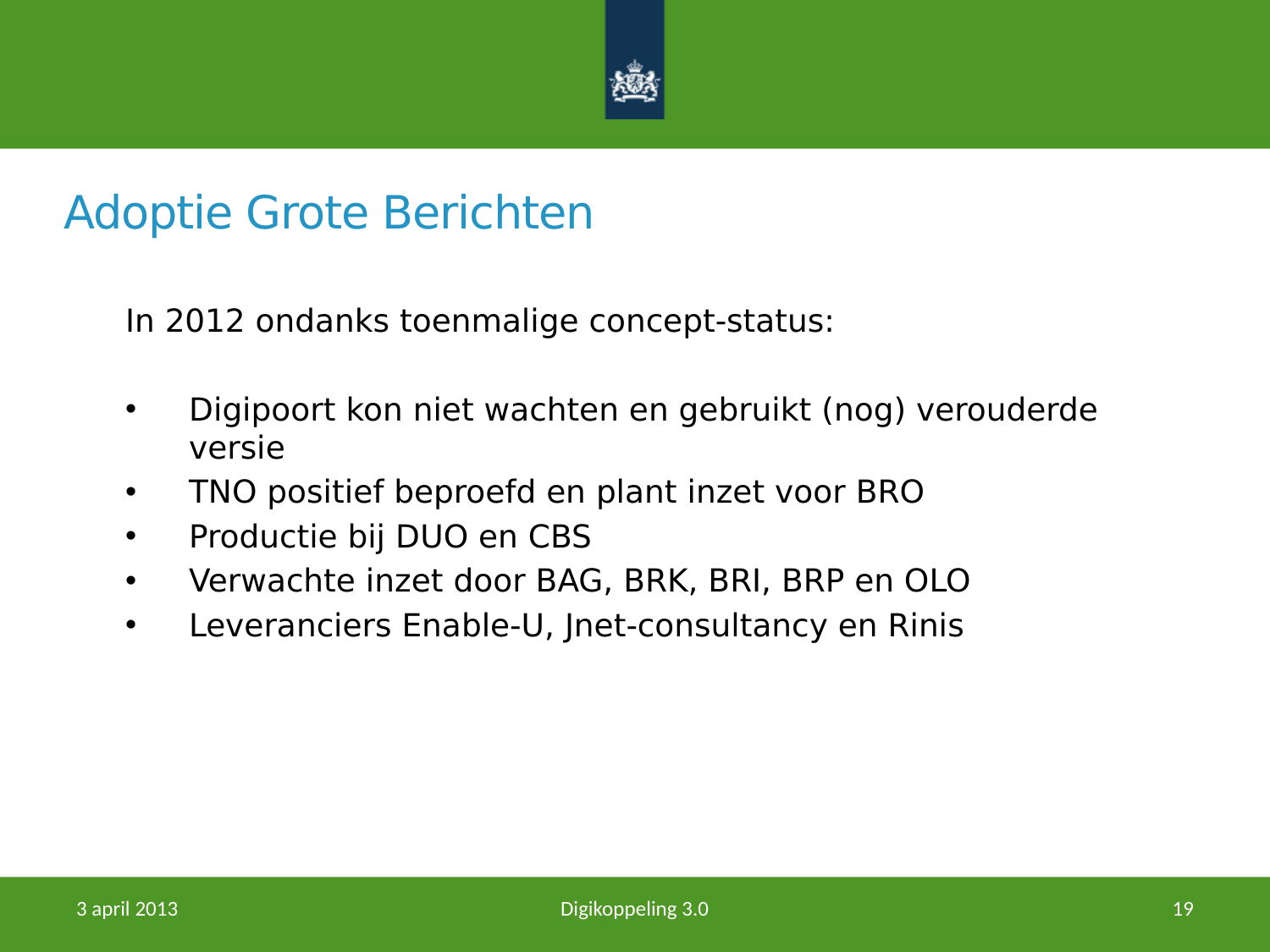

# Adoptie Grote Berichten

In 2012 ondanks toenmalige concept-status:

Digipoort kon niet wachten en gebruikt (nog) verouderde versie
TNO positief beproefd en plant inzet voor BRO
Productie bij DUO en CBS
Verwachte inzet door BAG, BRK, BRI, BRP en OLO
Leveranciers Enable-U, Jnet-consultancy en Rinis

3 april 2013
Digikoppeling 3.0
19